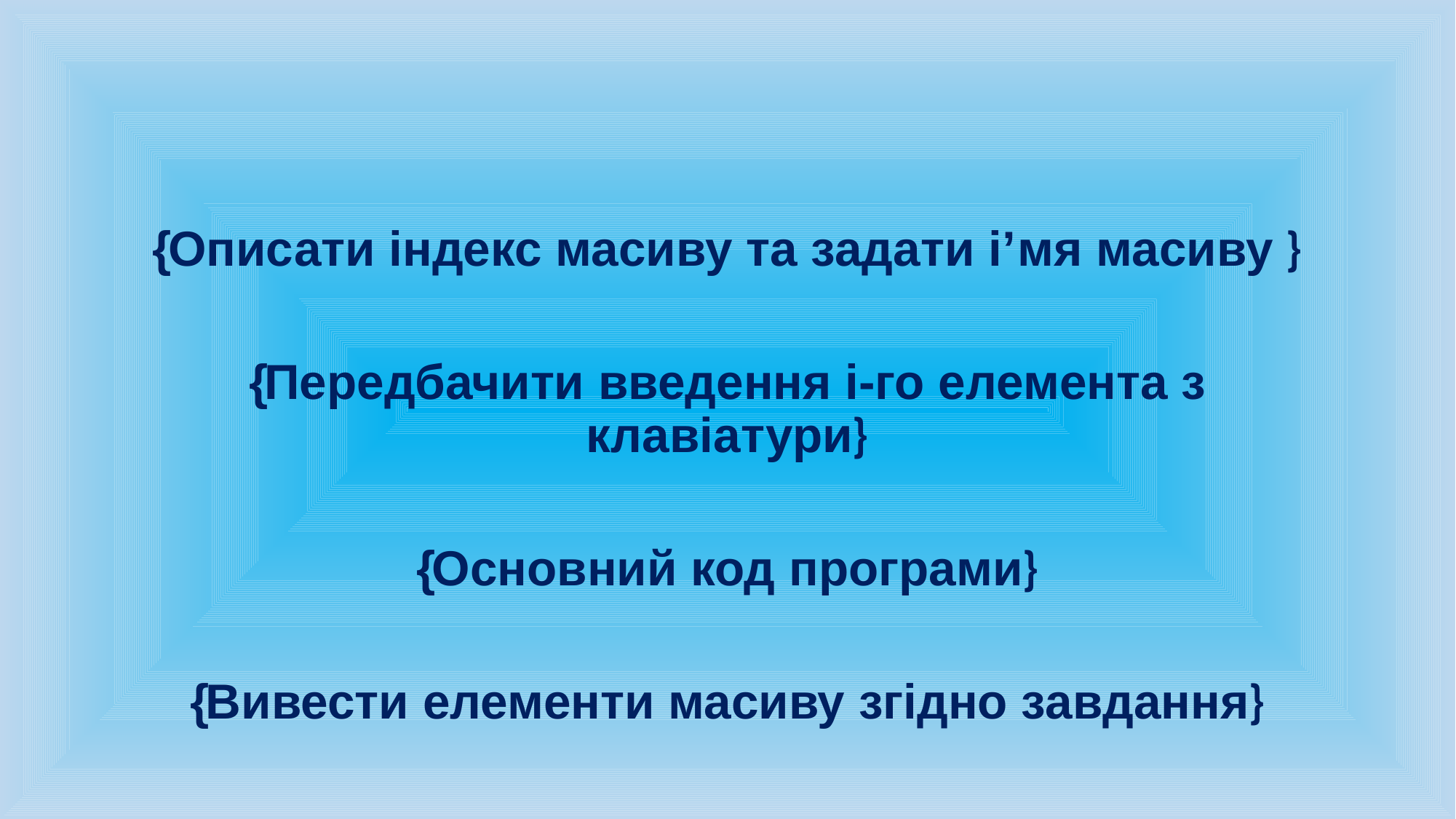

#
{Описати індекс масиву та задати і’мя масиву }

{Передбачити введення і-го елемента з клавіатури}

{Основний код програми}

{Вивести елементи масиву згідно завдання}